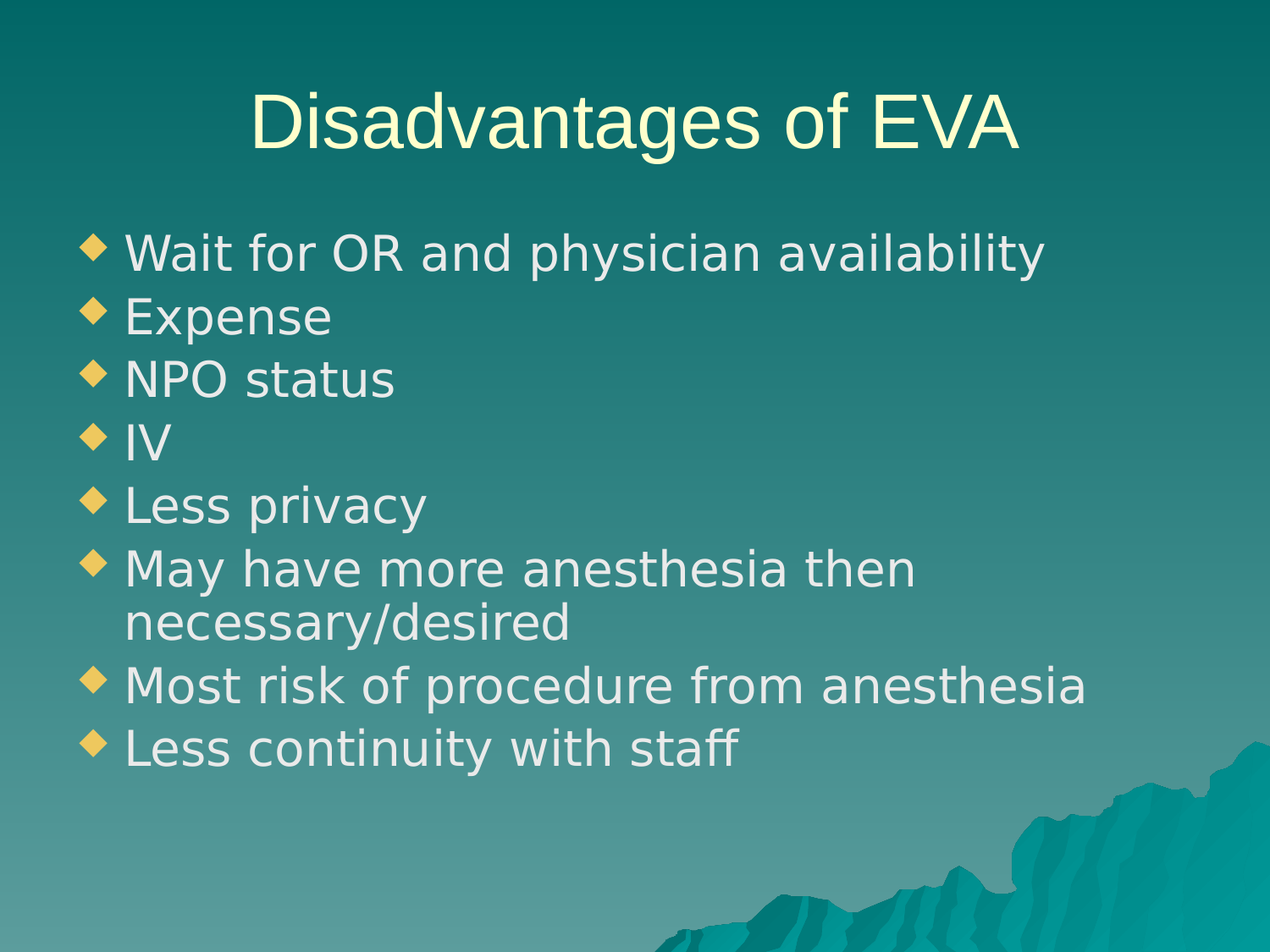

# Disadvantages of EVA
Wait for OR and physician availability
Expense
NPO status
IV
Less privacy
May have more anesthesia then necessary/desired
Most risk of procedure from anesthesia
Less continuity with staff